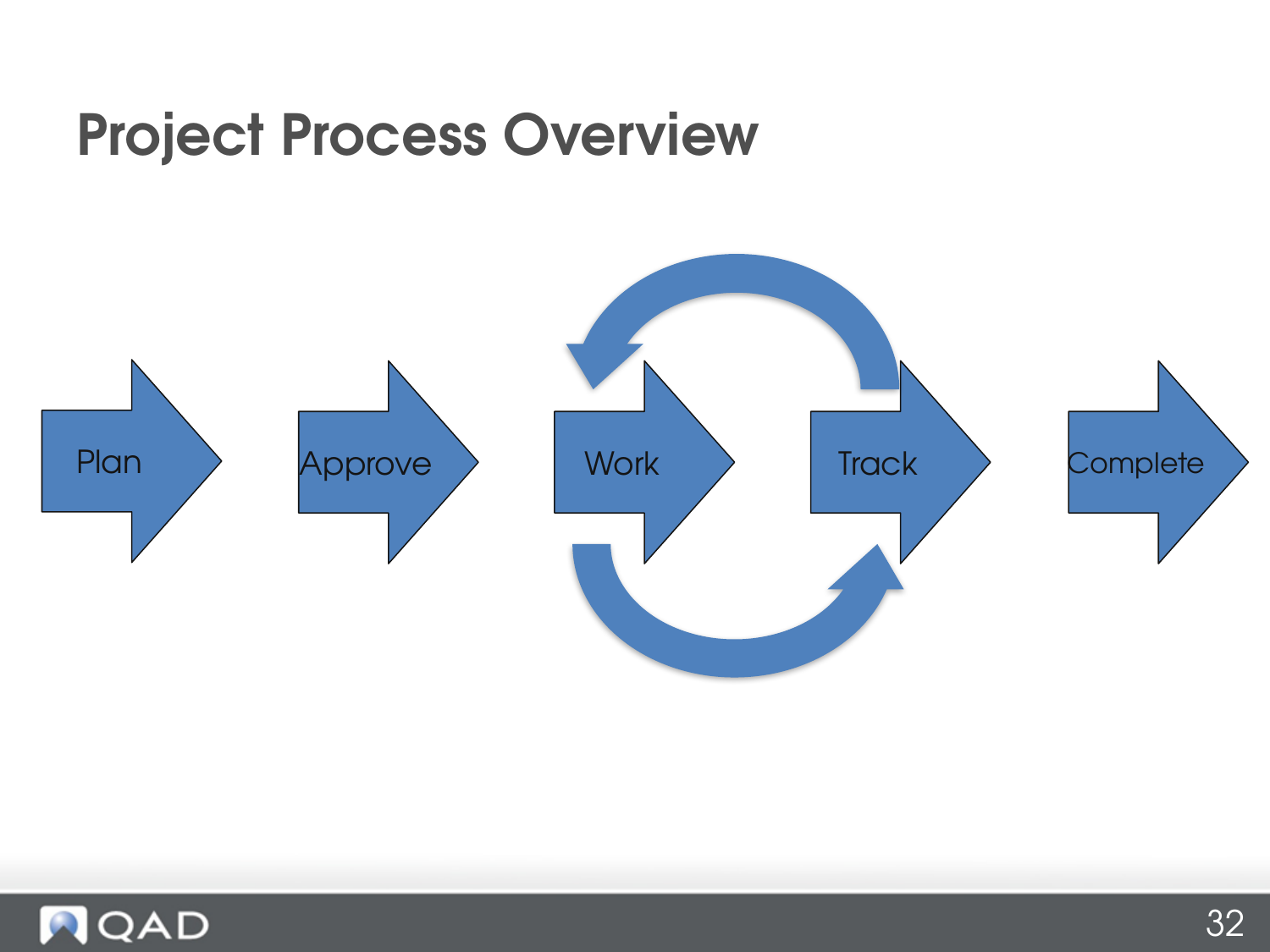

# Project Process Overview

Plan
Approve
Work
Track
Complete

32